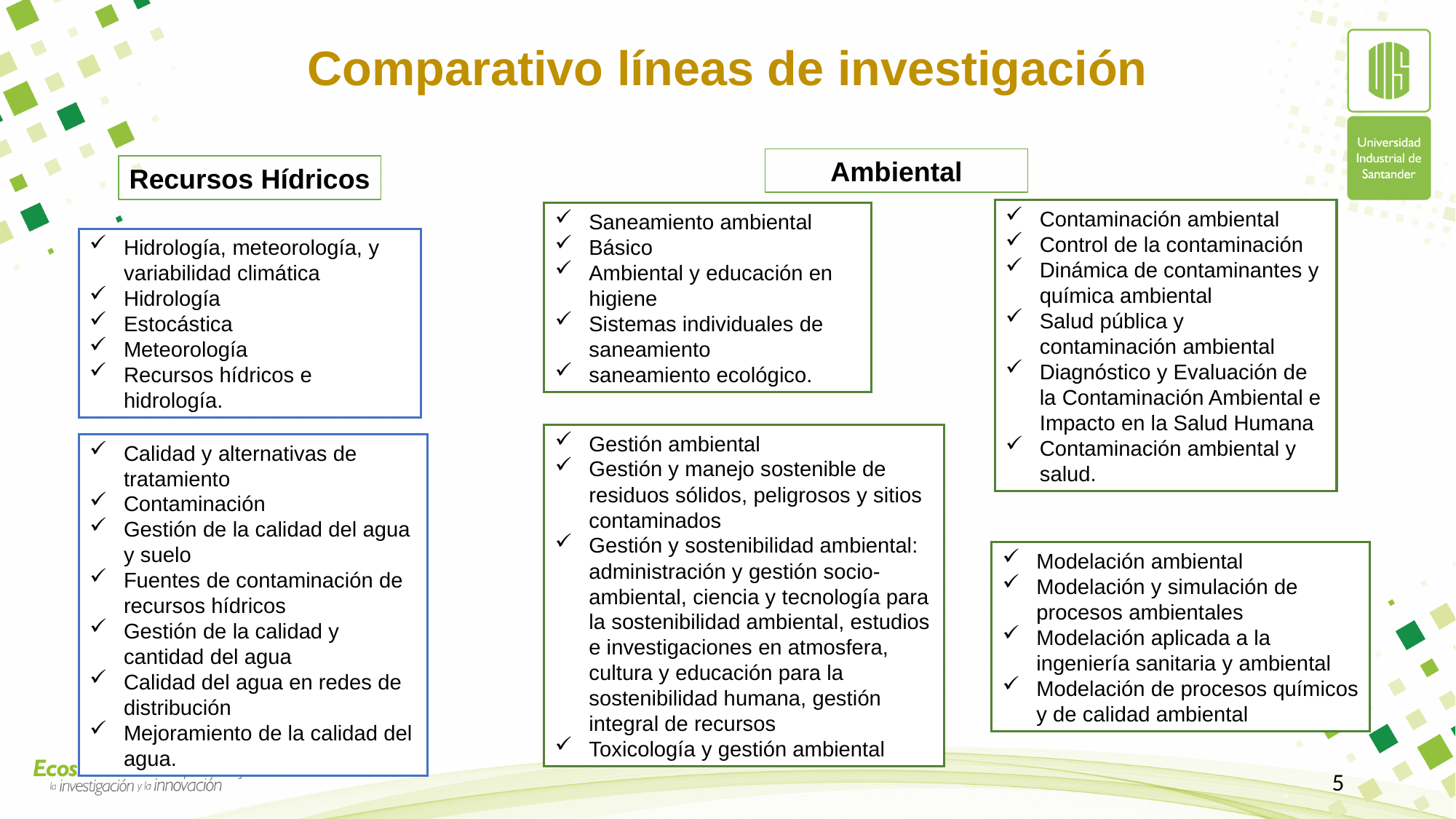

# Comparativo líneas de investigación
Ambiental
Recursos Hídricos
Contaminación ambiental
Control de la contaminación
Dinámica de contaminantes y química ambiental
Salud pública y contaminación ambiental
Diagnóstico y Evaluación de la Contaminación Ambiental e Impacto en la Salud Humana
Contaminación ambiental y salud.
Saneamiento ambiental
Básico
Ambiental y educación en higiene
Sistemas individuales de saneamiento
saneamiento ecológico.
Hidrología, meteorología, y variabilidad climática
Hidrología
Estocástica
Meteorología
Recursos hídricos e hidrología.
Gestión ambiental
Gestión y manejo sostenible de residuos sólidos, peligrosos y sitios contaminados
Gestión y sostenibilidad ambiental: administración y gestión socio-ambiental, ciencia y tecnología para la sostenibilidad ambiental, estudios e investigaciones en atmosfera, cultura y educación para la sostenibilidad humana, gestión integral de recursos
Toxicología y gestión ambiental
Calidad y alternativas de tratamiento
Contaminación
Gestión de la calidad del agua y suelo
Fuentes de contaminación de recursos hídricos
Gestión de la calidad y cantidad del agua
Calidad del agua en redes de distribución
Mejoramiento de la calidad del agua.
Modelación ambiental
Modelación y simulación de procesos ambientales
Modelación aplicada a la ingeniería sanitaria y ambiental
Modelación de procesos químicos y de calidad ambiental
5